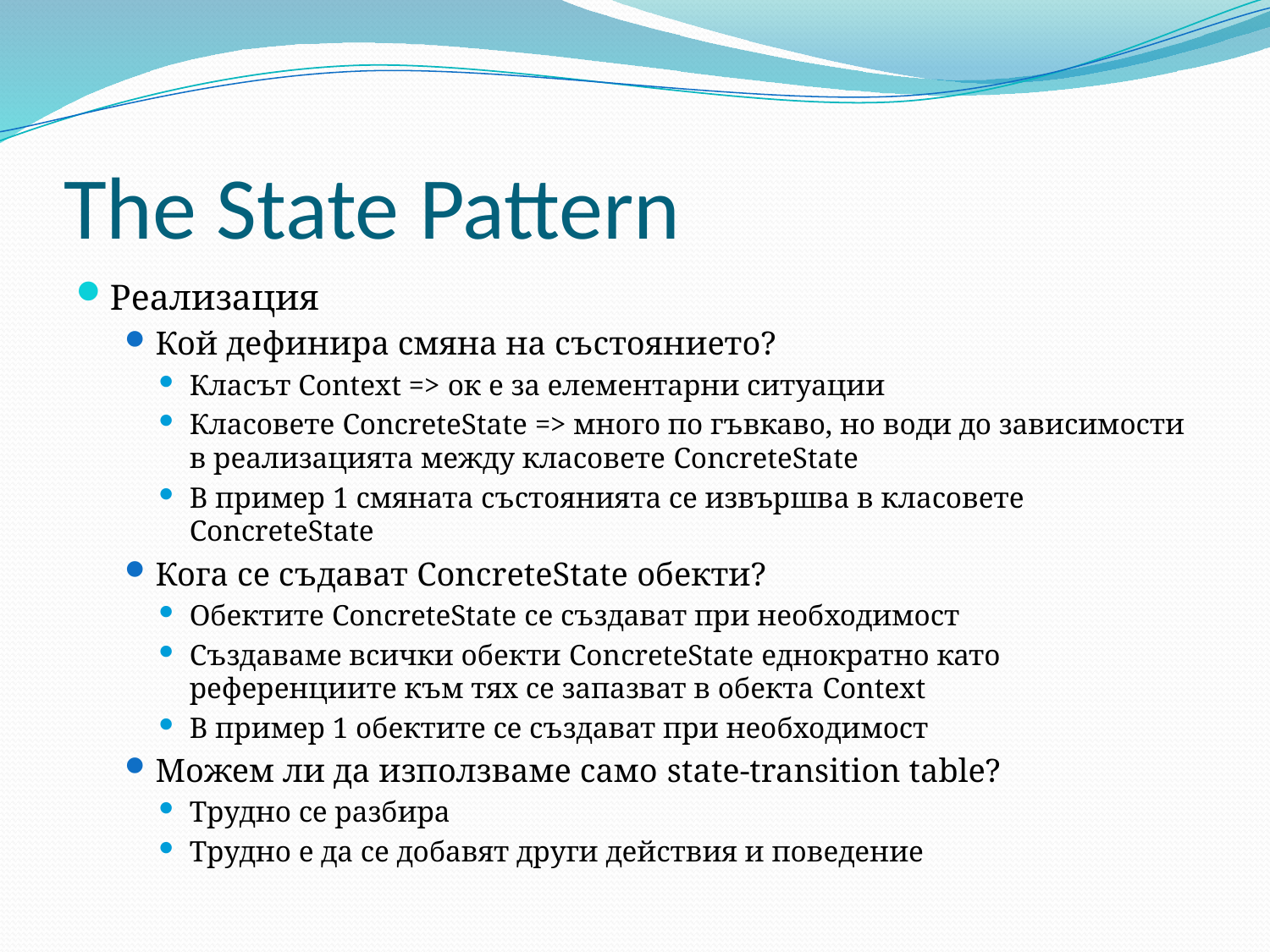

# The State Pattern
Реализация
Кой дефинира смяна на състоянието?
Класът Context => ок е за елементарни ситуации
Класовете ConcreteState => много по гъвкаво, но води до зависимости в реализацията между класовете ConcreteState
В пример 1 смяната състоянията се извършва в класовете ConcreteState
Кога се съдават ConcreteState обекти?
Обектите ConcreteState се създават при необходимост
Създаваме всички обекти ConcreteState еднократно като референциите към тях се запазват в обекта Context
В пример 1 обектите се създават при необходимост
Можем ли да използваме само state-transition table?
Трудно се разбира
Трудно е да се добавят други действия и поведение